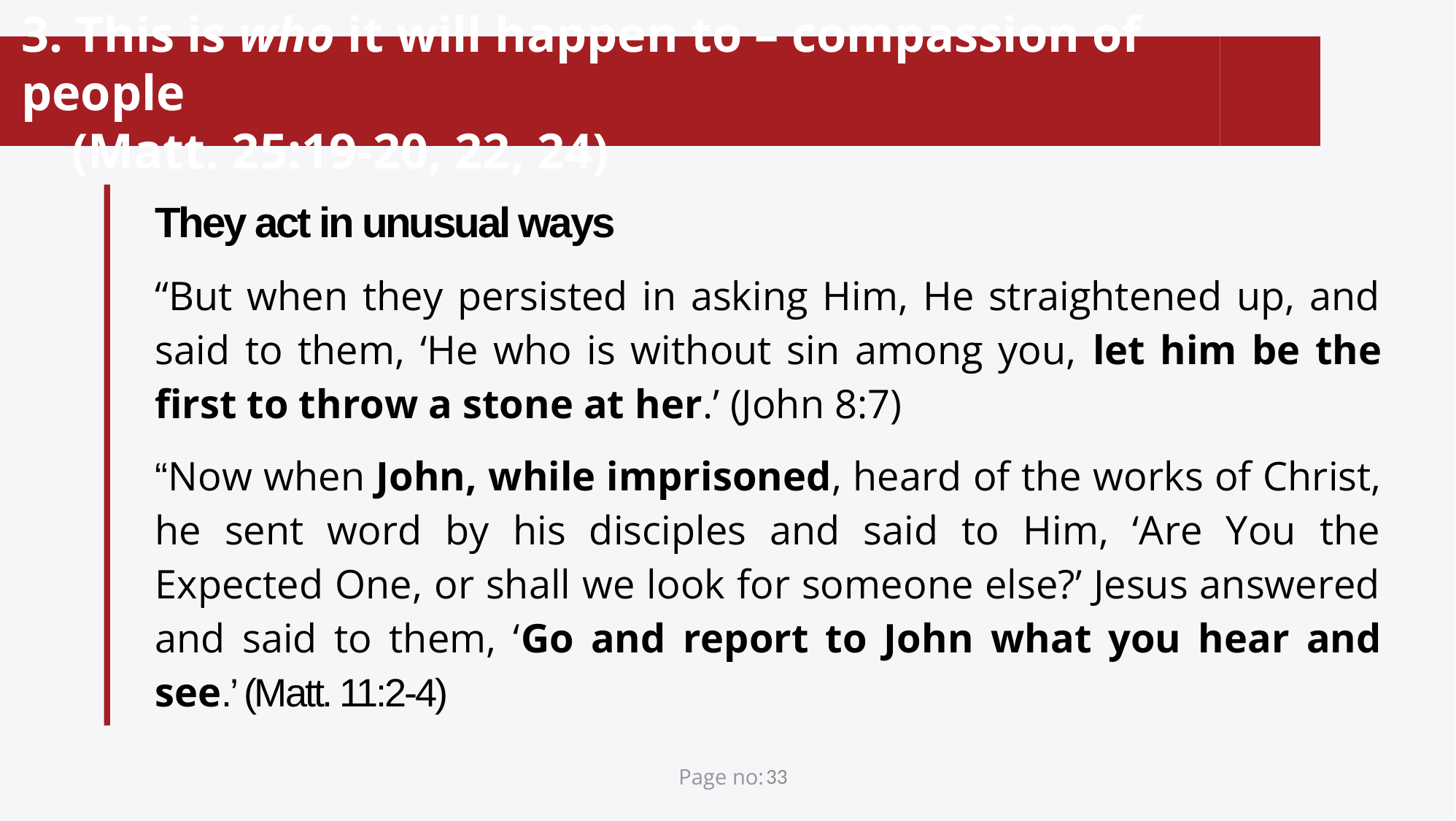

# 3. This is who it will happen to – compassion of people (Matt. 25:19-20, 22, 24)
They act in unusual ways
“But when they persisted in asking Him, He straightened up, and said to them, ‘He who is without sin among you, let him be the first to throw a stone at her.’ (John 8:7)
“Now when John, while imprisoned, heard of the works of Christ, he sent word by his disciples and said to Him, ‘Are You the Expected One, or shall we look for someone else?’ Jesus answered and said to them, ‘Go and report to John what you hear and see.’ (Matt. 11:2-4)